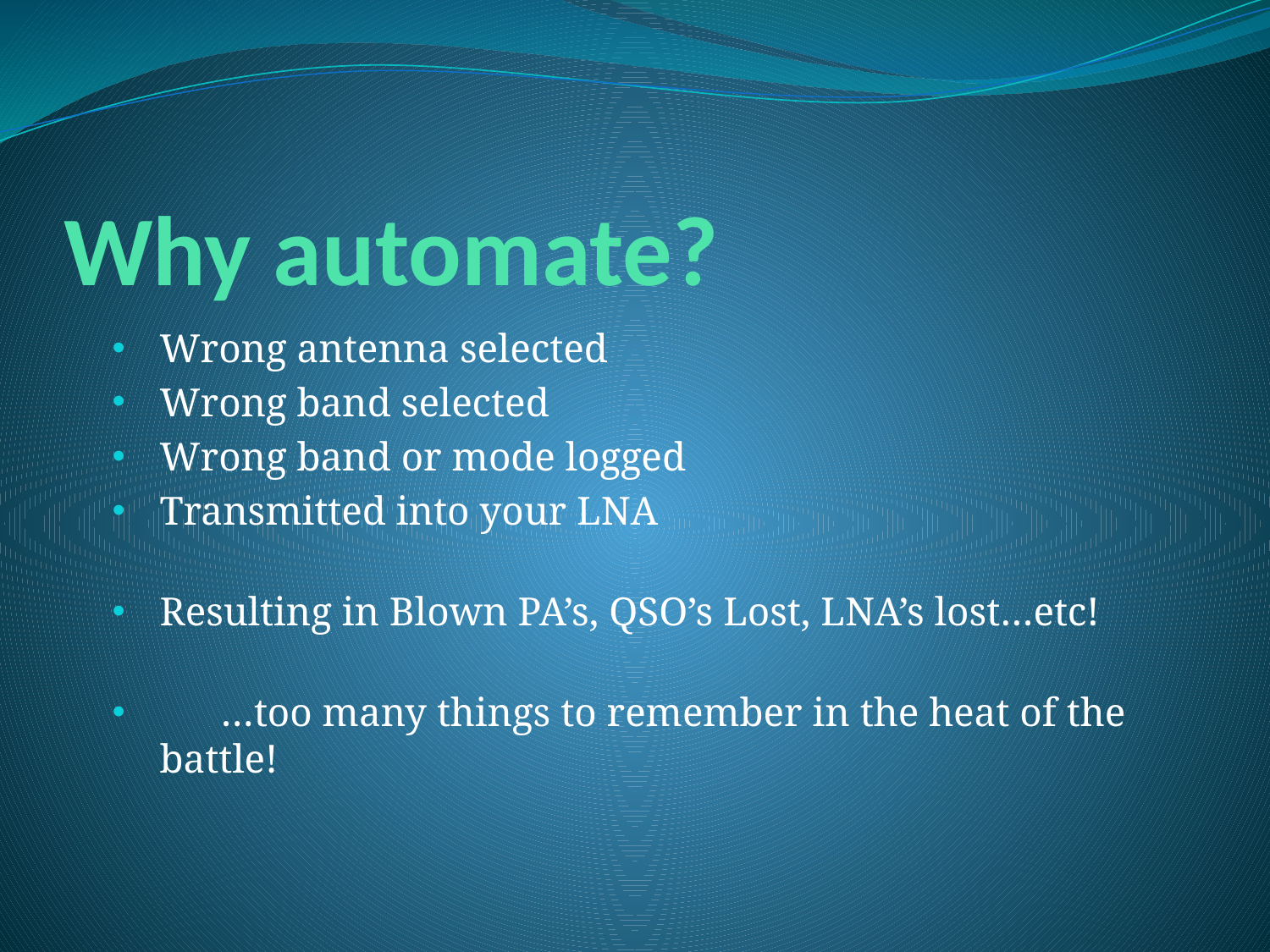

# Why automate?
Wrong antenna selected
Wrong band selected
Wrong band or mode logged
Transmitted into your LNA
Resulting in Blown PA’s, QSO’s Lost, LNA’s lost…etc!
      …too many things to remember in the heat of the battle!